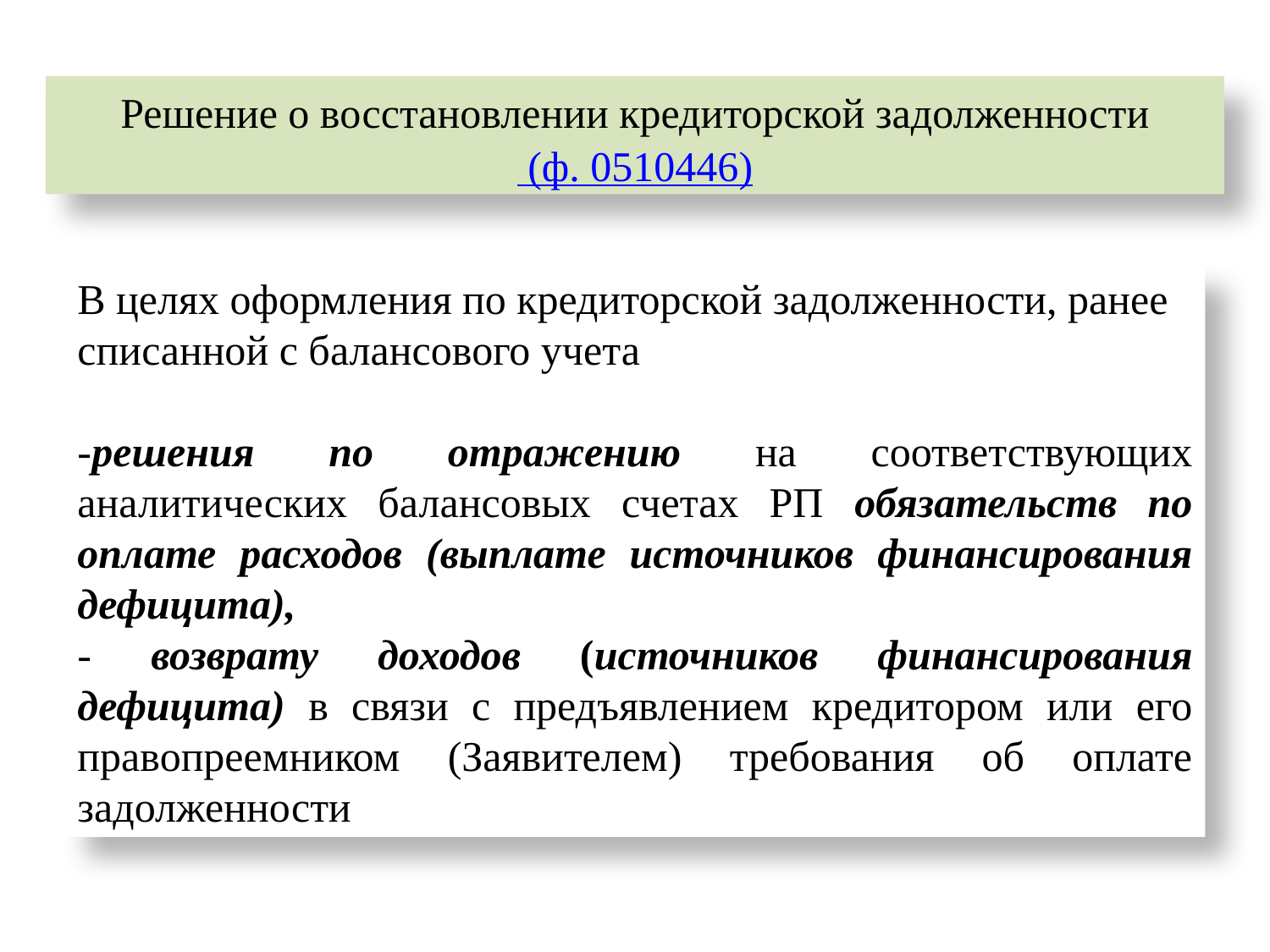

Решение о восстановлении кредиторской задолженности
 (ф. 0510446)
В целях оформления по кредиторской задолженности, ранее списанной с балансового учета

-решения по отражению на соответствующих аналитических балансовых счетах РП обязательств по оплате расходов (выплате источников финансирования дефицита),
- возврату доходов (источников финансирования дефицита) в связи с предъявлением кредитором или его правопреемником (Заявителем) требования об оплате задолженности